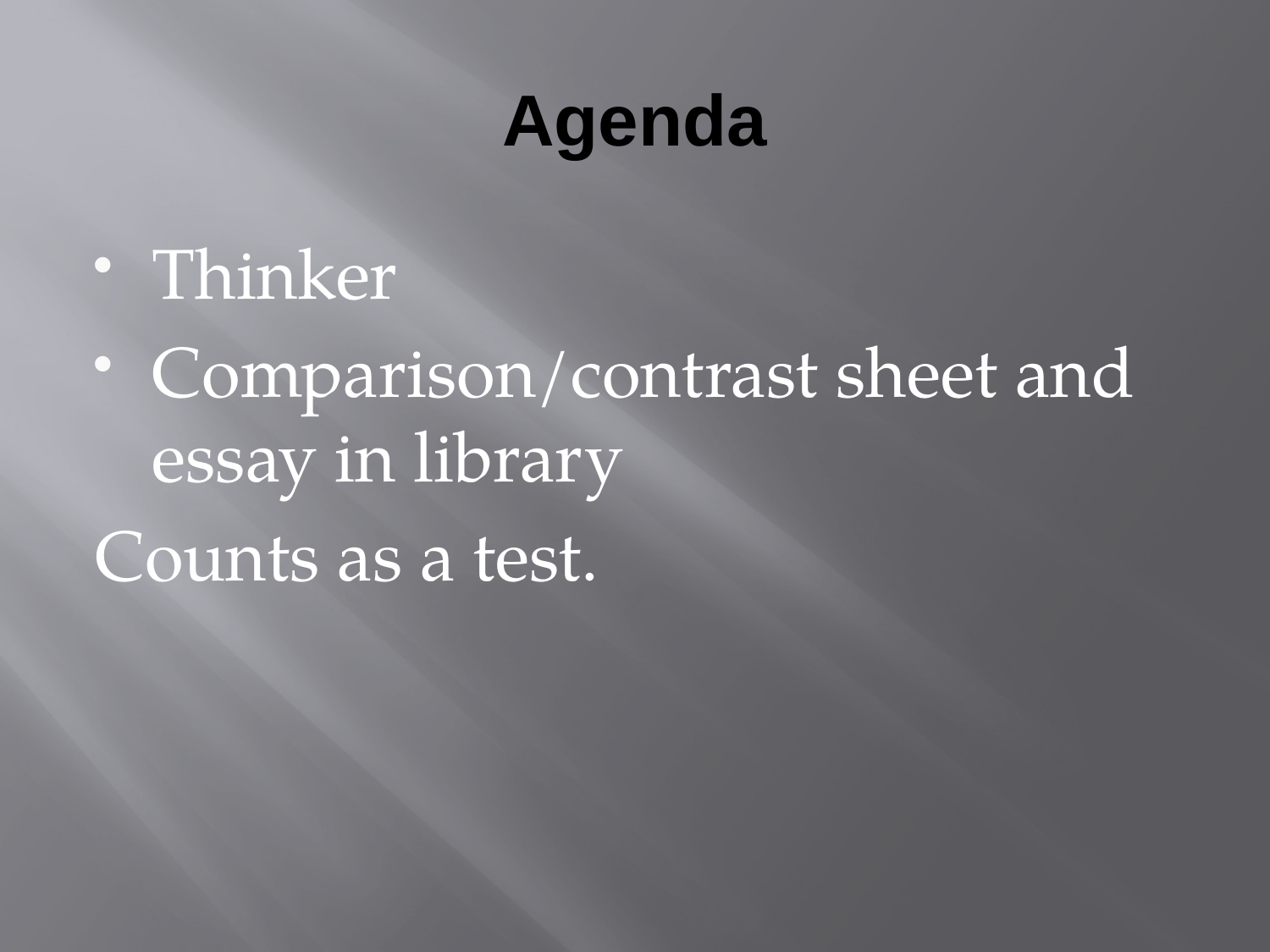

# Agenda
Thinker
Comparison/contrast sheet and essay in library
Counts as a test.